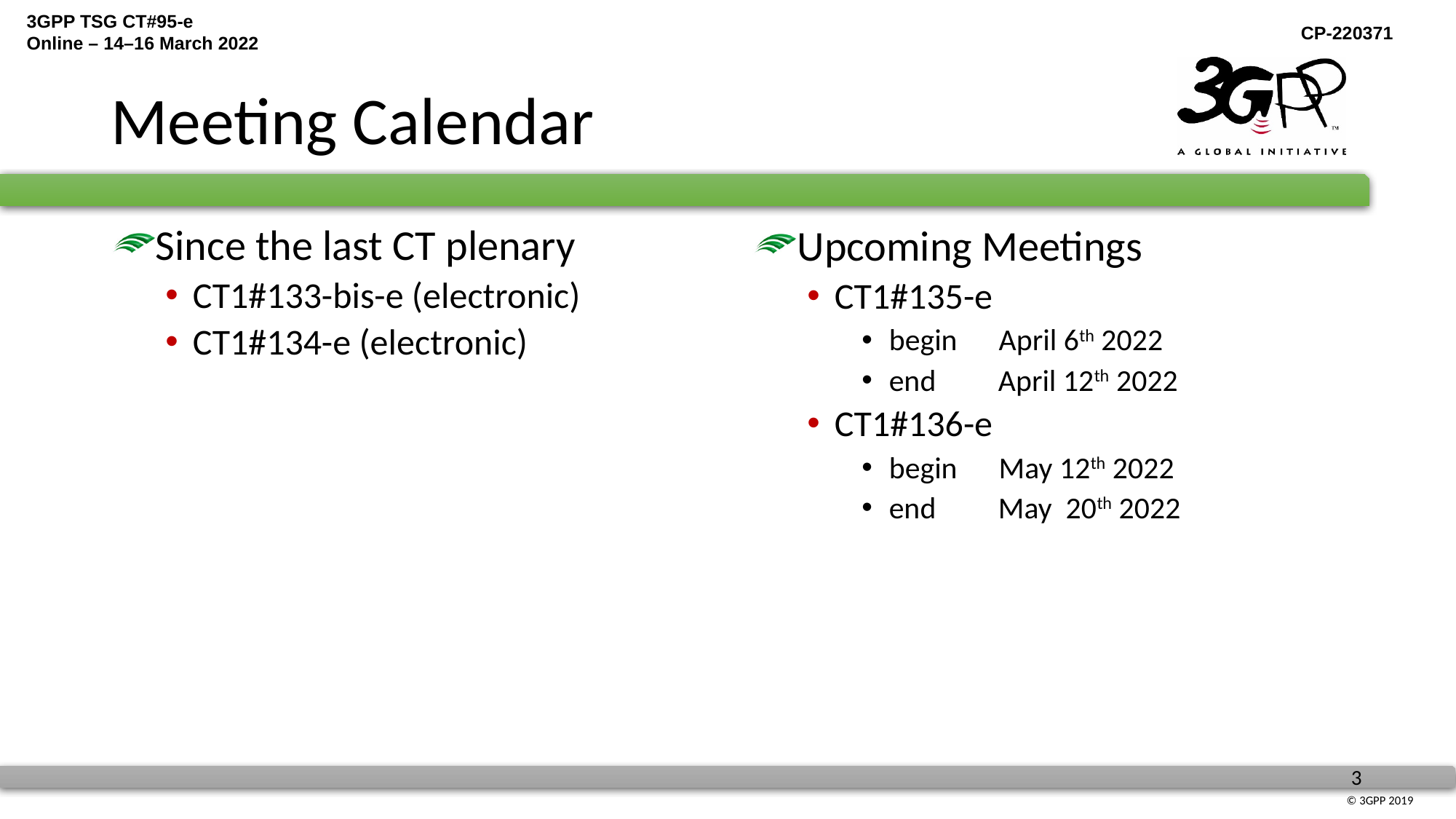

# Meeting Calendar
Since the last CT plenary
CT1#133-bis-e (electronic)
CT1#134-e (electronic)

Upcoming Meetings
CT1#135-e
begin      April 6th 2022
end         April 12th 2022
CT1#136-e
begin      May 12th 2022
end         May  20th 2022